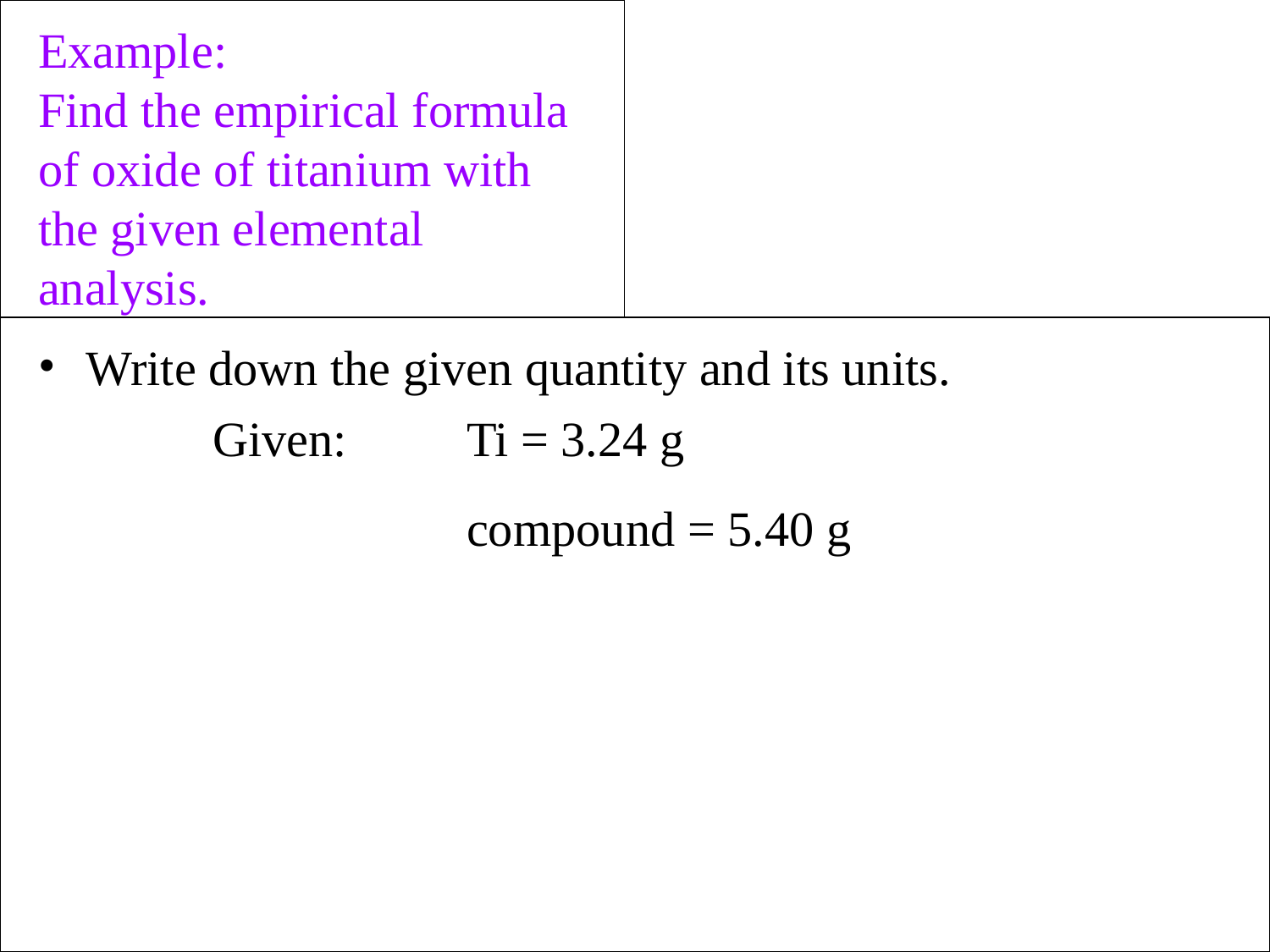

Example:
Find the empirical formula of oxide of titanium with the given elemental analysis.
Write down the given quantity and its units.
		Given:	Ti = 3.24 g
				compound = 5.40 g